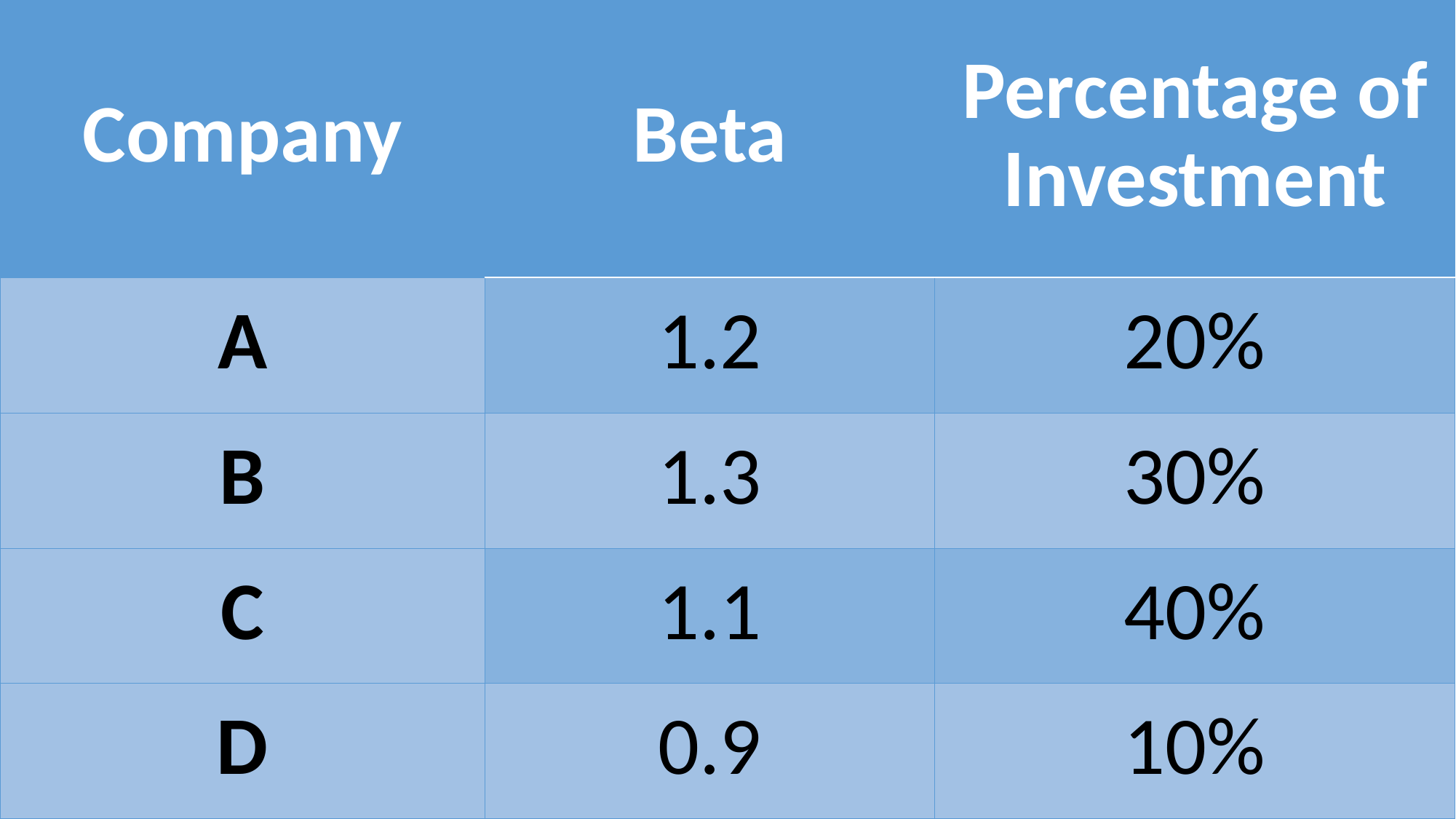

| Company | Beta | Percentage of Investment |
| --- | --- | --- |
| A | 1.2 | 20% |
| B | 1.3 | 30% |
| C | 1.1 | 40% |
| D | 0.9 | 10% |